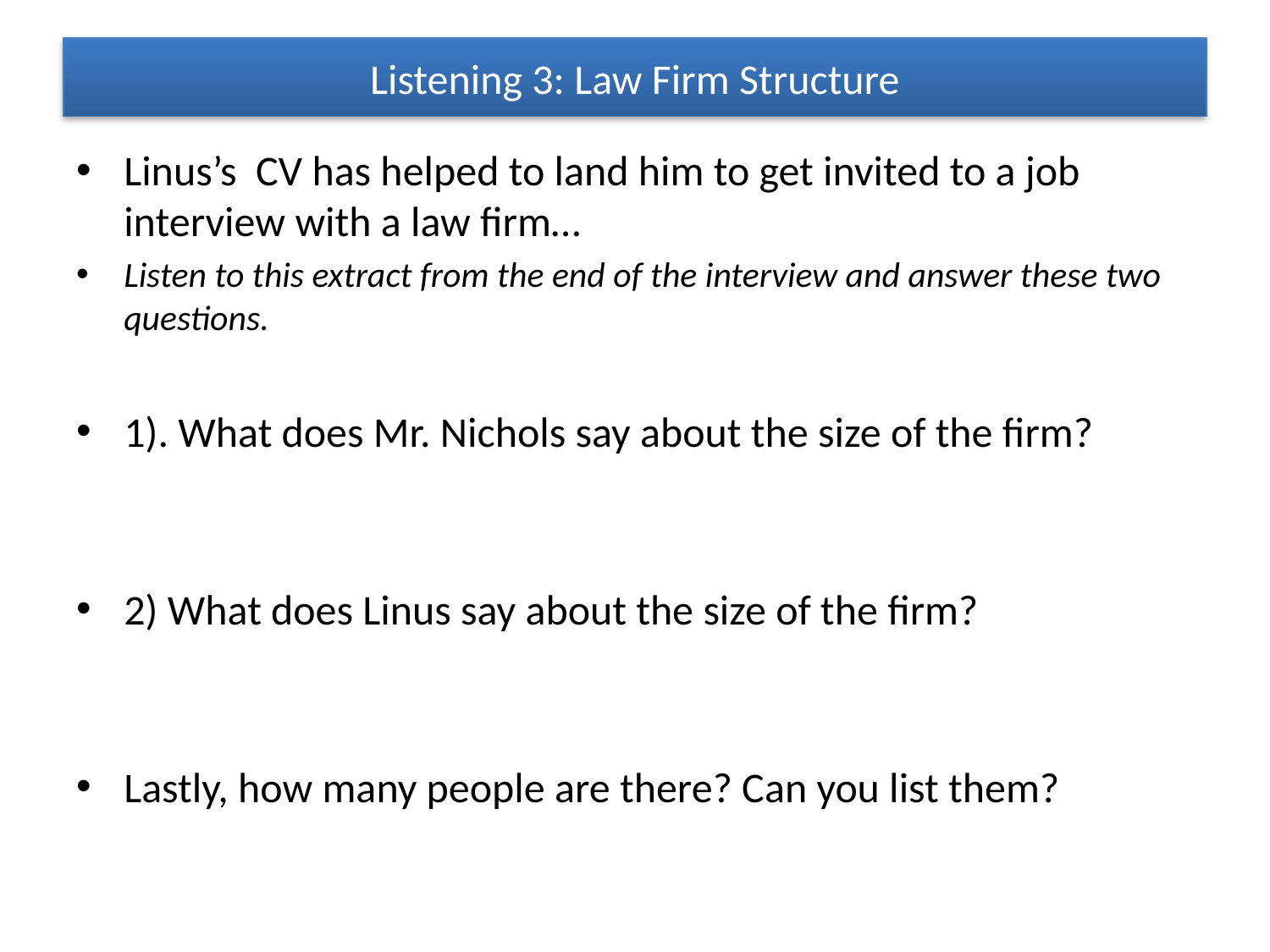

# Listening 3: Law Firm Structure
Linus’s  CV has helped to land him to get invited to a job interview with a law firm…
Listen to this extract from the end of the interview and answer these two questions.

1). What does Mr. Nichols say about the size of the firm?

2) What does Linus say about the size of the firm?

Lastly, how many people are there? Can you list them?